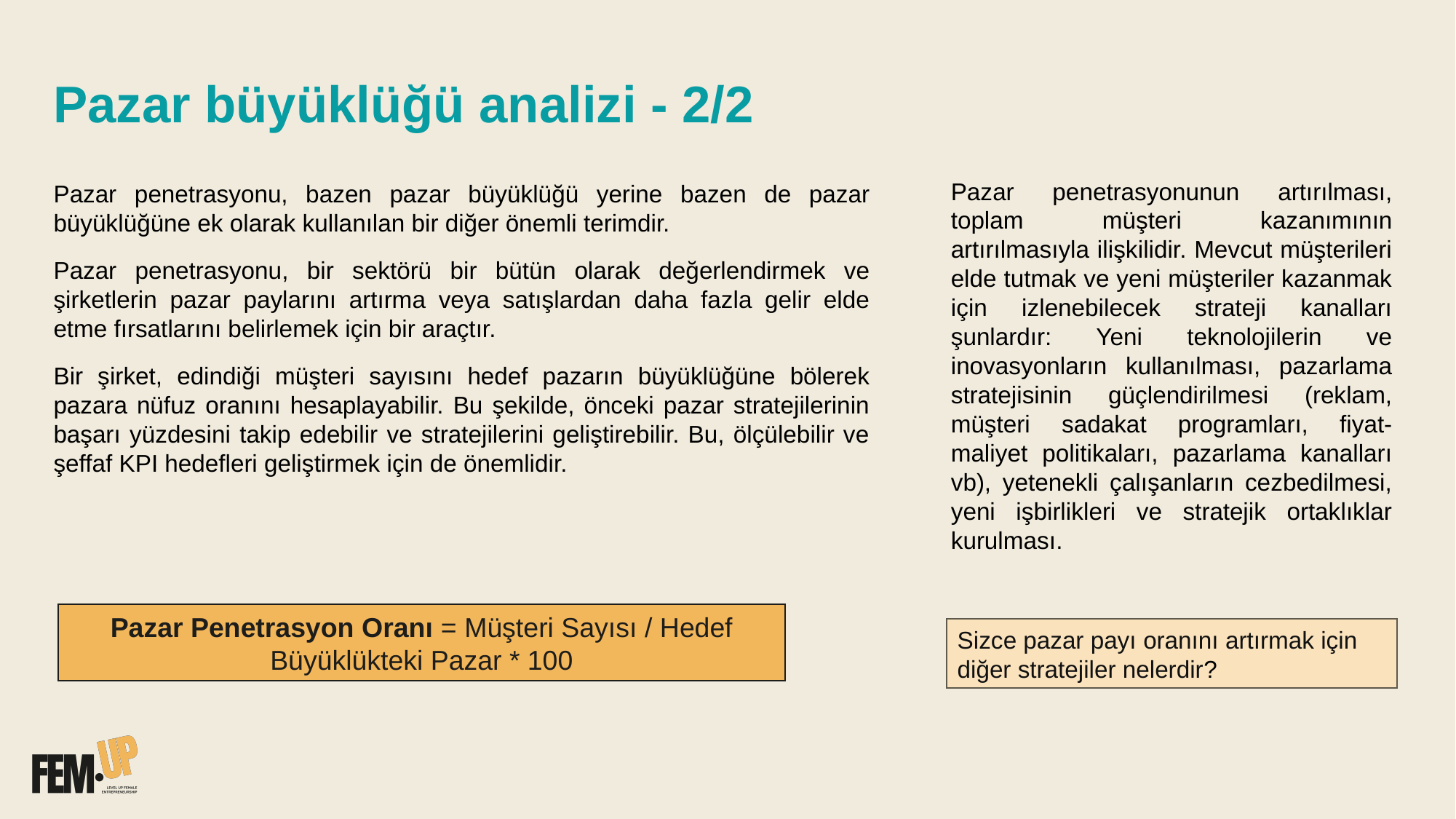

Pazar büyüklüğü analizi - 2/2
Pazar penetrasyonunun artırılması, toplam müşteri kazanımının artırılmasıyla ilişkilidir. Mevcut müşterileri elde tutmak ve yeni müşteriler kazanmak için izlenebilecek strateji kanalları şunlardır: Yeni teknolojilerin ve inovasyonların kullanılması, pazarlama stratejisinin güçlendirilmesi (reklam, müşteri sadakat programları, fiyat-maliyet politikaları, pazarlama kanalları vb), yetenekli çalışanların cezbedilmesi, yeni işbirlikleri ve stratejik ortaklıklar kurulması.
Pazar penetrasyonu, bazen pazar büyüklüğü yerine bazen de pazar büyüklüğüne ek olarak kullanılan bir diğer önemli terimdir.
Pazar penetrasyonu, bir sektörü bir bütün olarak değerlendirmek ve şirketlerin pazar paylarını artırma veya satışlardan daha fazla gelir elde etme fırsatlarını belirlemek için bir araçtır.
Bir şirket, edindiği müşteri sayısını hedef pazarın büyüklüğüne bölerek pazara nüfuz oranını hesaplayabilir. Bu şekilde, önceki pazar stratejilerinin başarı yüzdesini takip edebilir ve stratejilerini geliştirebilir. Bu, ölçülebilir ve şeffaf KPI hedefleri geliştirmek için de önemlidir.

Pazar Penetrasyon Oranı = Müşteri Sayısı / Hedef Büyüklükteki Pazar * 100
Sizce pazar payı oranını artırmak için diğer stratejiler nelerdir?